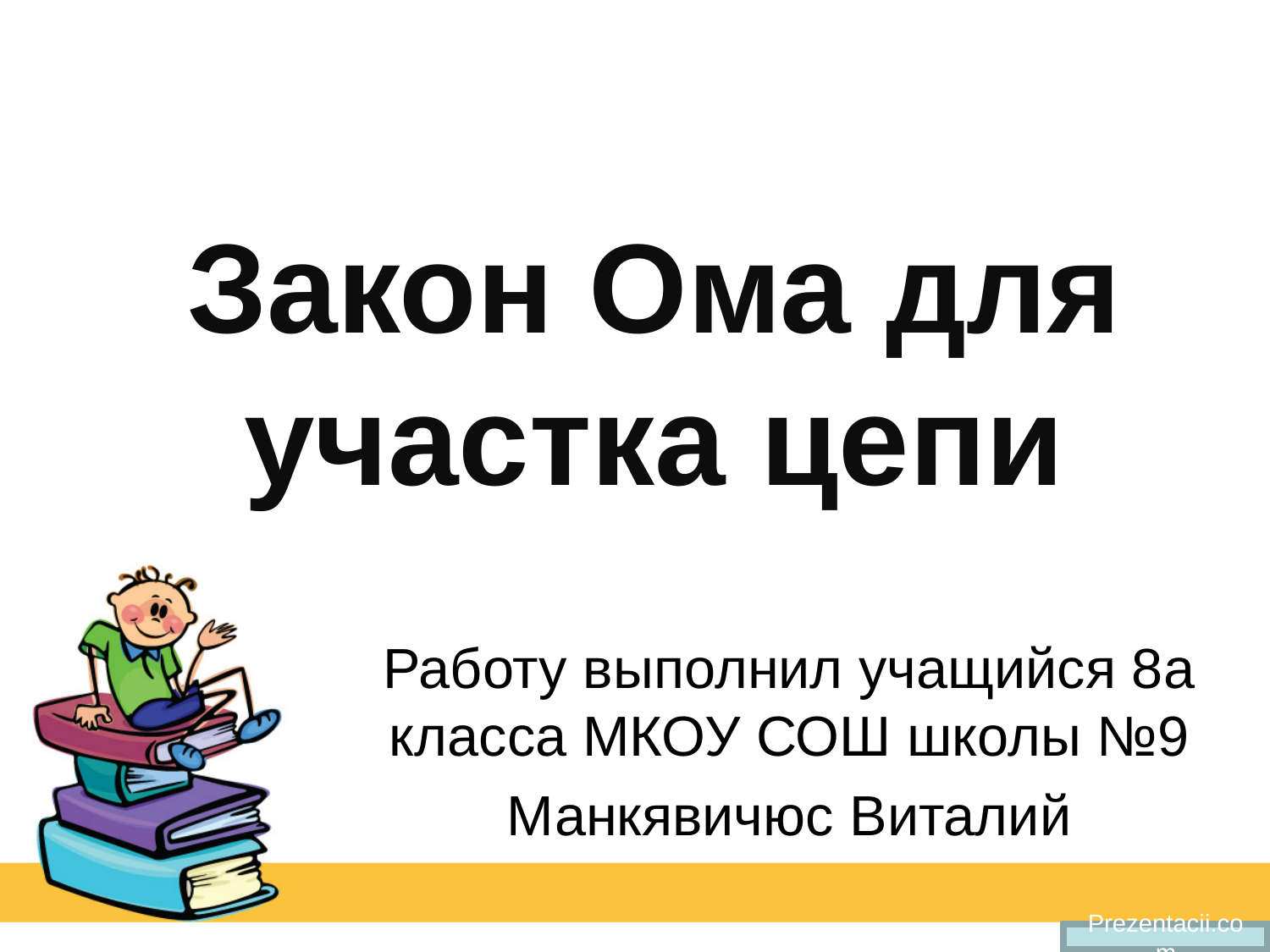

# Закон Ома для участка цепи
Работу выполнил учащийся 8а класса МКОУ СОШ школы №9
Манкявичюс Виталий
Prezentacii.com